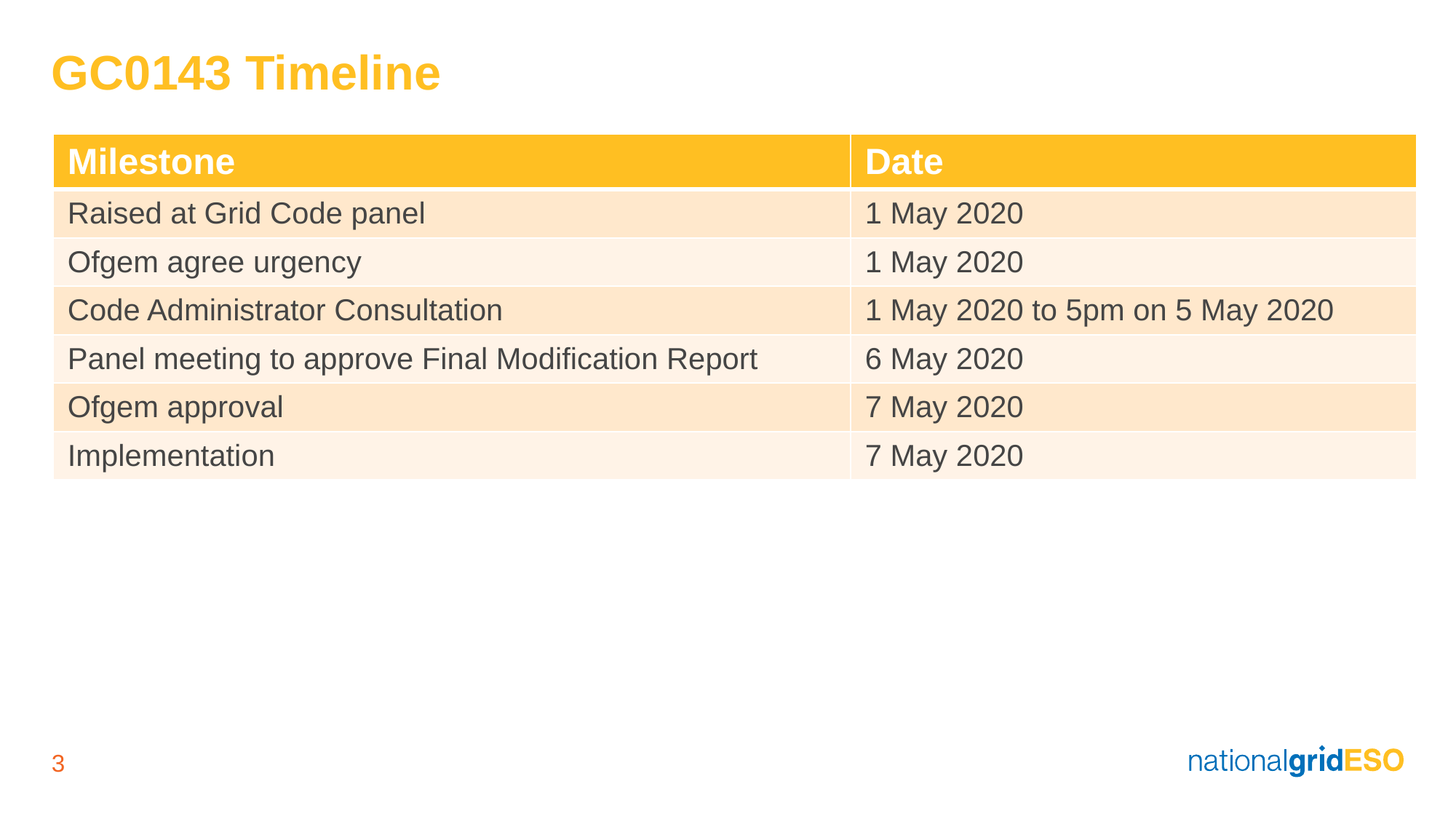

1
# GC0143 Timeline
| Milestone | Date |
| --- | --- |
| Raised at Grid Code panel | 1 May 2020 |
| Ofgem agree urgency | 1 May 2020 |
| Code Administrator Consultation | 1 May 2020 to 5pm on 5 May 2020 |
| Panel meeting to approve Final Modification Report | 6 May 2020 |
| Ofgem approval | 7 May 2020 |
| Implementation | 7 May 2020 |